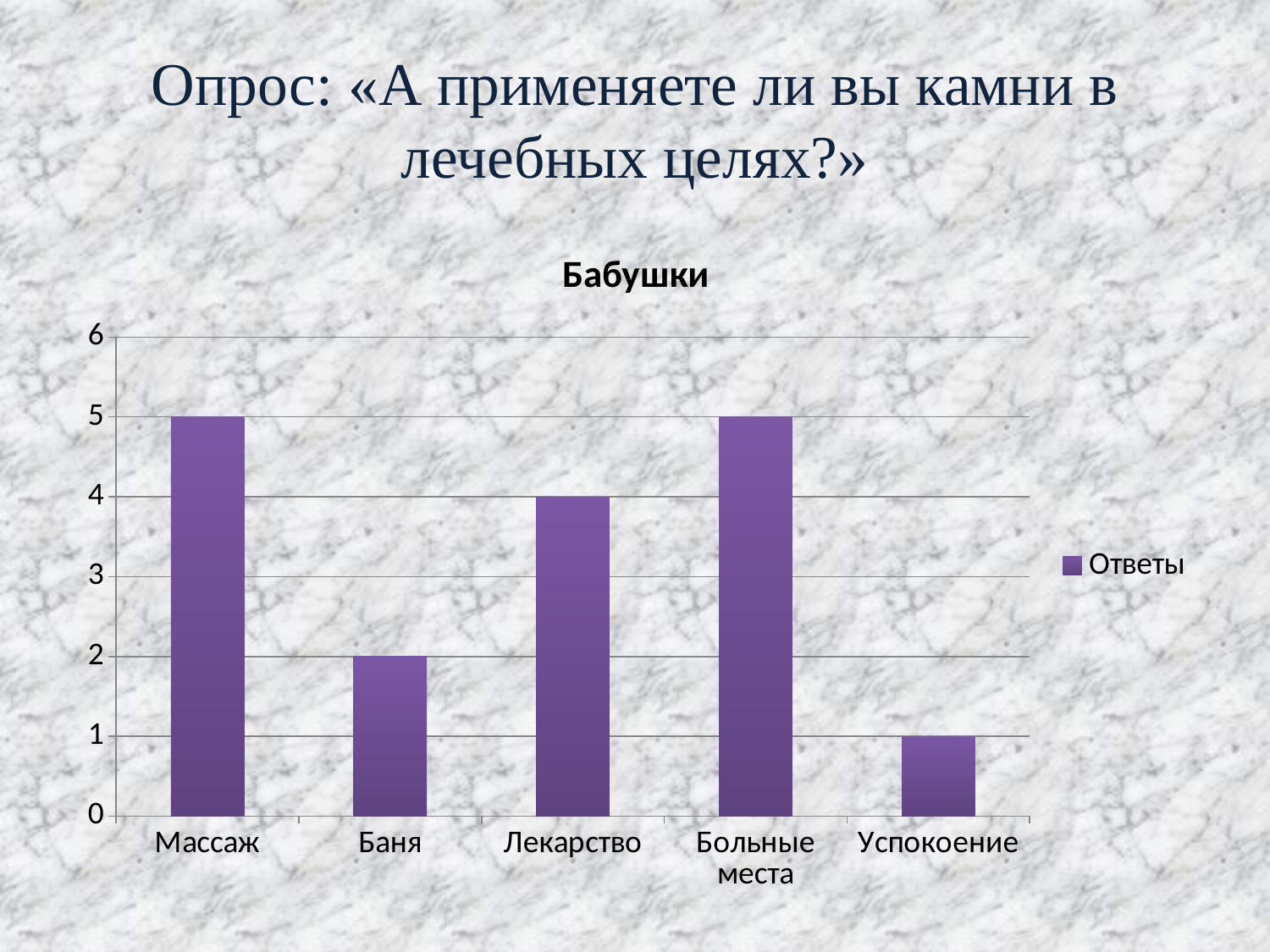

# Опрос: «А применяете ли вы камни в лечебных целях?»

### Chart: Бабушки

| Category | Ответы |
|---|---|
| Массаж | 5.0 |
| Баня | 2.0 |
| Лекарство | 4.0 |
| Больные места | 5.0 |
| Успокоение | 1.0 |